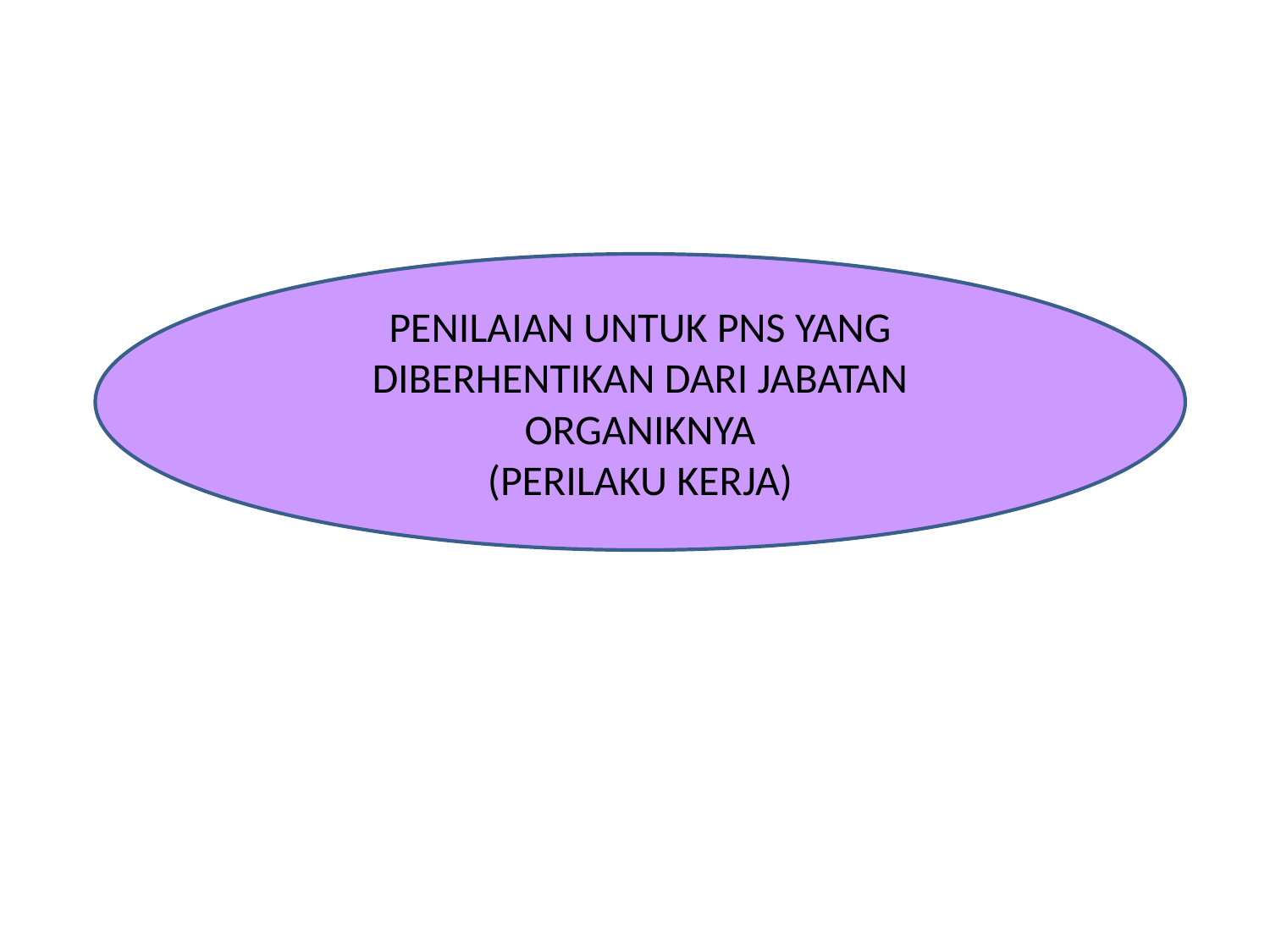

PENILAIAN UNTUK PNS YANG DIBERHENTIKAN DARI JABATAN ORGANIKNYA
(PERILAKU KERJA)